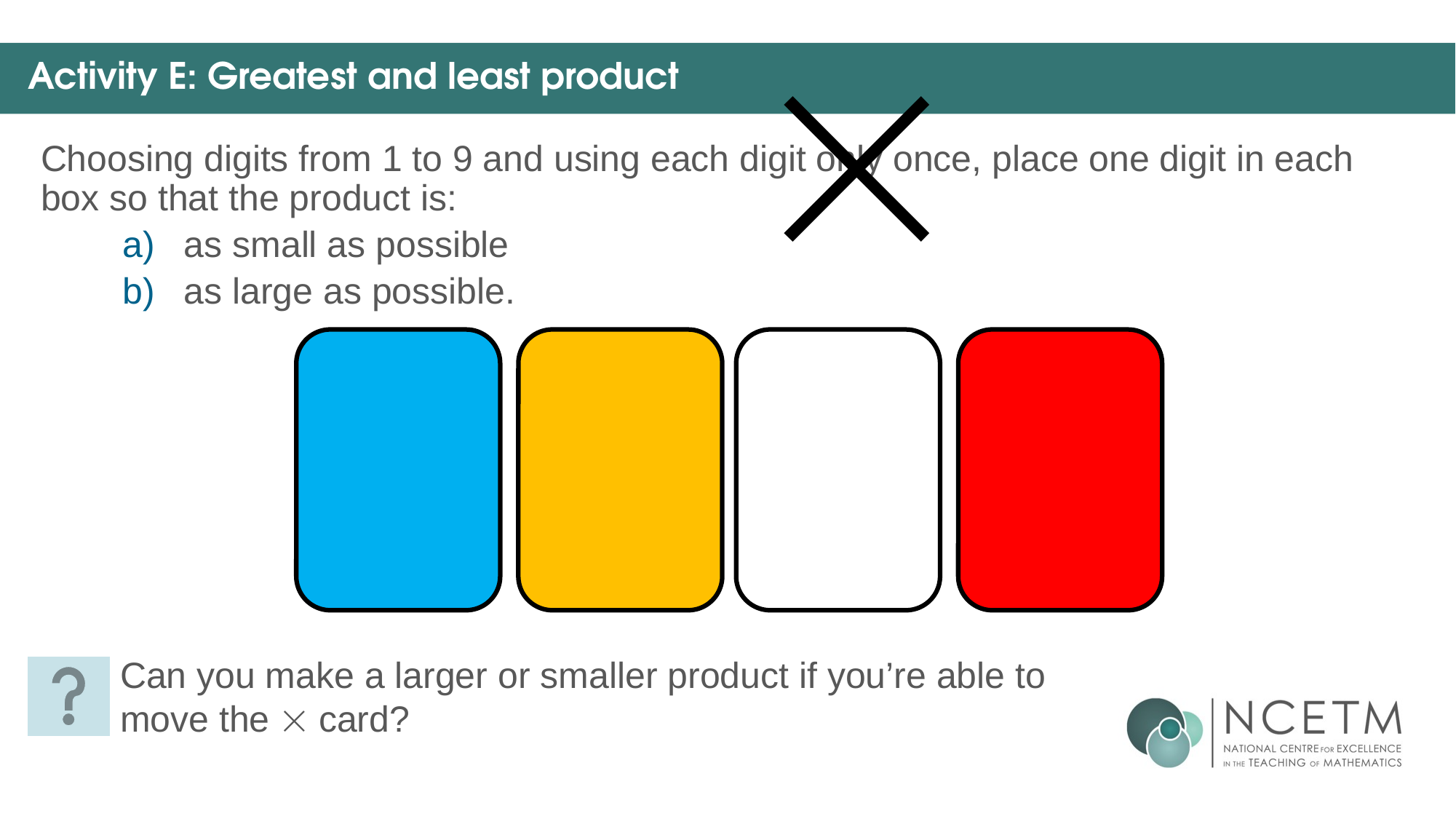

Activity E: Greatest and least product

Choosing digits from 1 to 9 and using each digit only once, place one digit in each box so that the product is:
as small as possible
as large as possible.
×

Can you make a larger or smaller product if you’re able to move the × card?